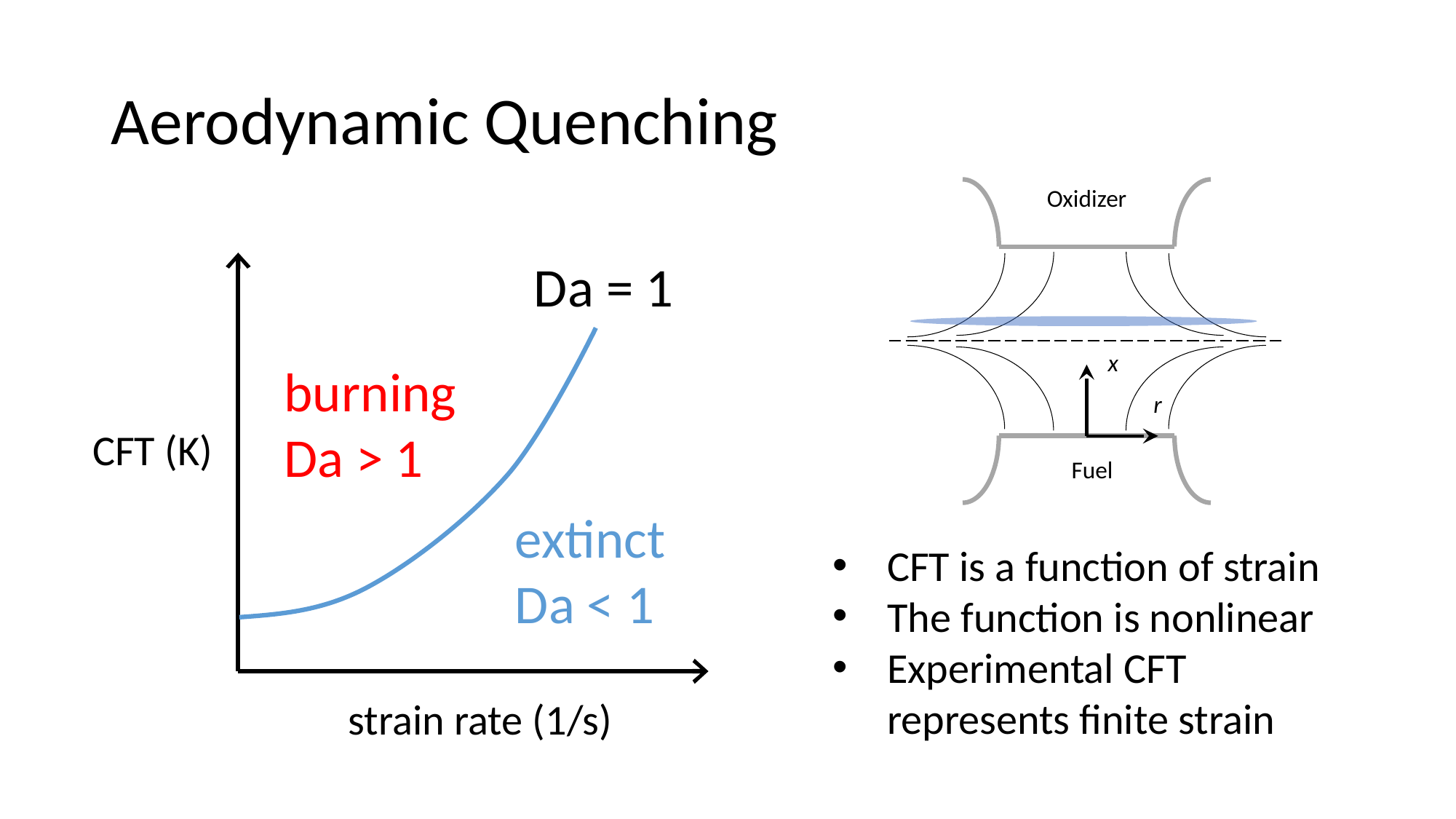

# Aerodynamic Quenching

Oxidizer

x
r

Fuel
Da = 1

burning
Da > 1
CFT (K)
extinct
Da < 1
CFT is a function of strain
The function is nonlinear
Experimental CFT represents finite strain
strain rate (1/s)